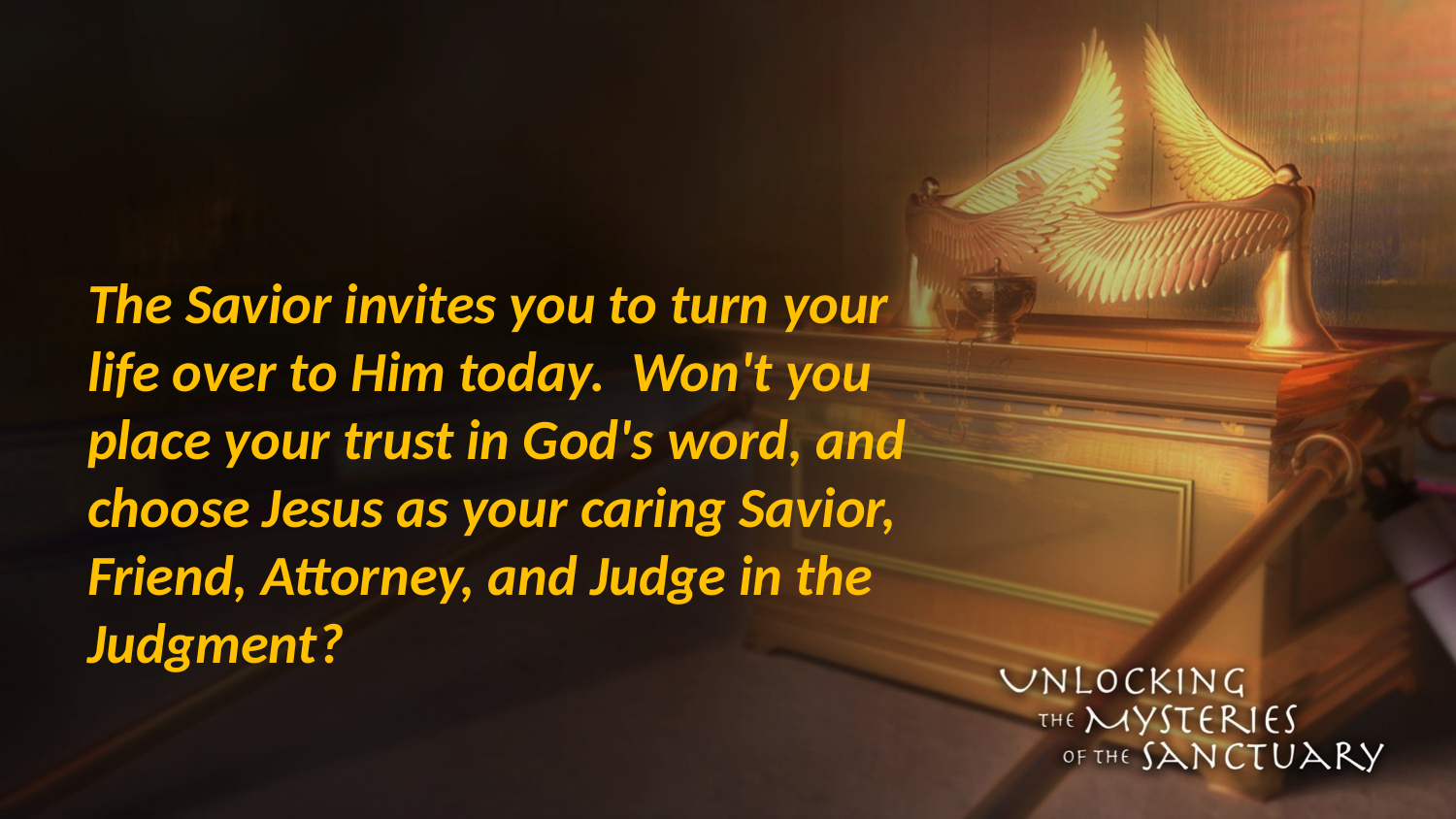

#

The Savior invites you to turn your life over to Him today.  Won't you place your trust in God's word, and choose Jesus as your caring Savior, Friend, Attorney, and Judge in the Judgment?